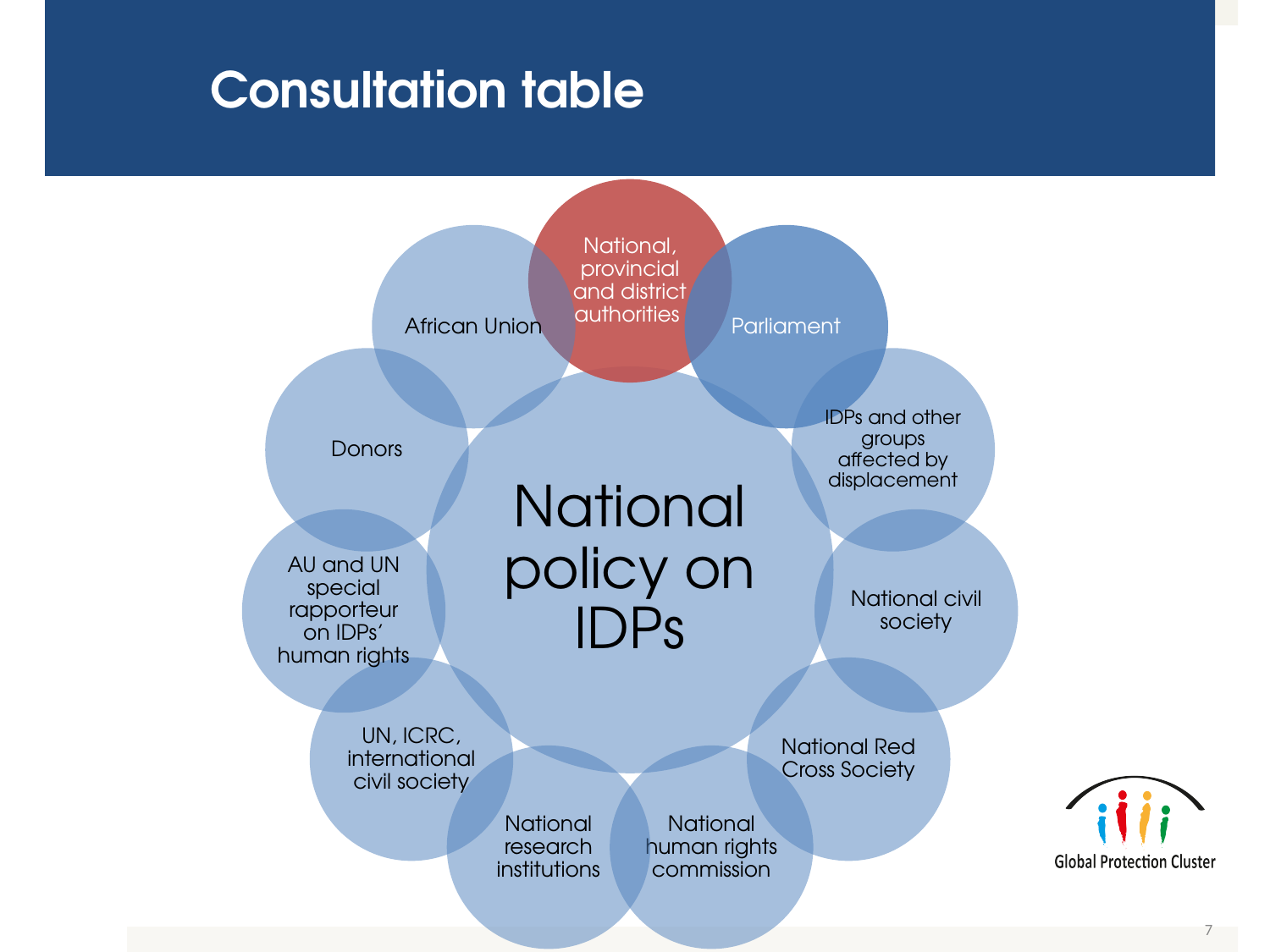

# Consultation table
National policy on IDPs
National, provincial and district authorities
Parliament
IDPs and other groups affected by displacement
National civil society
National Red Cross Society
National human rights commission
National research institutions
UN, ICRC, international civil society
AU and UN special rapporteur on IDPs’ human rights
Donors
African Union